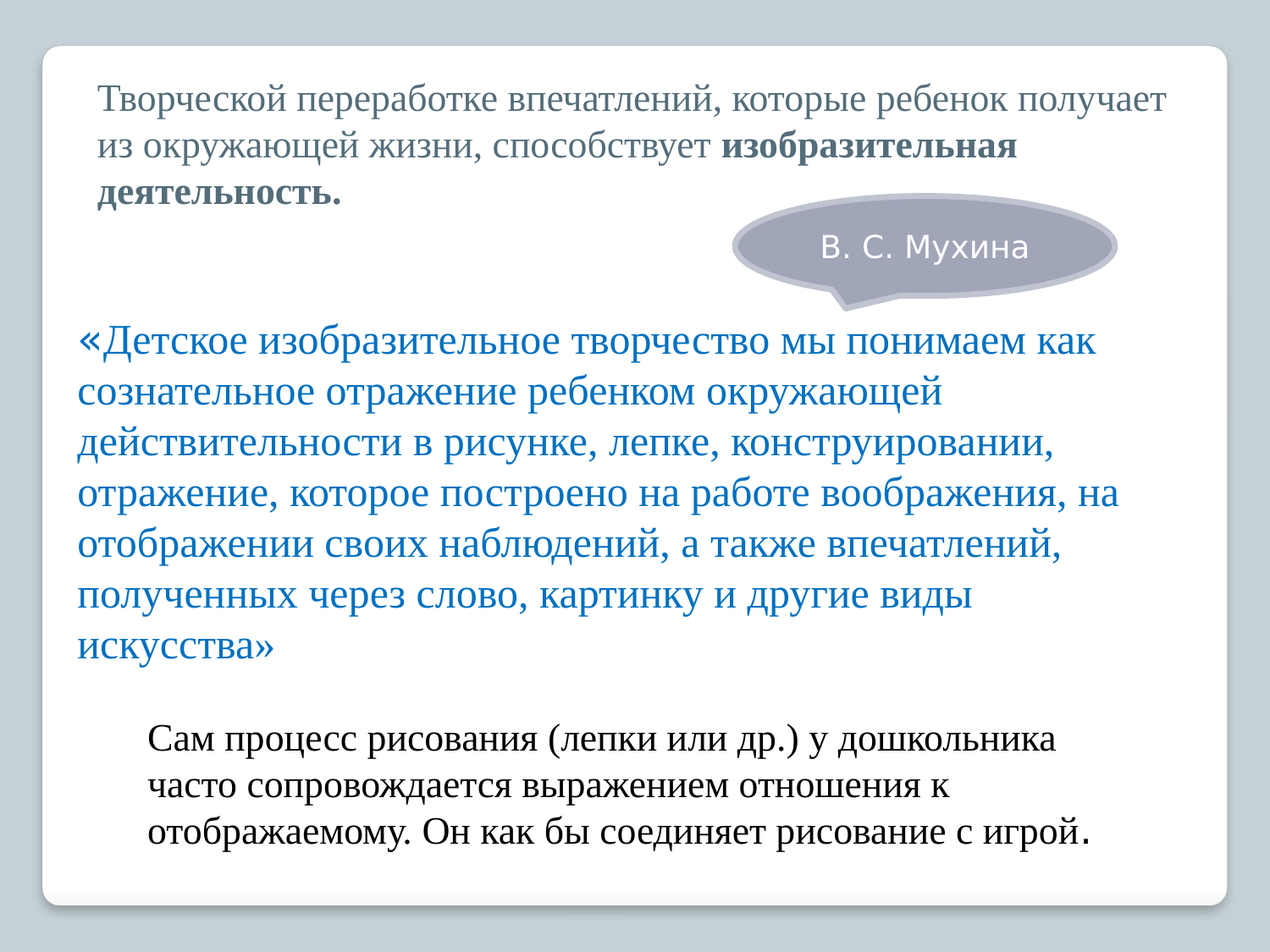

Творческой переработке впечатлений, которые ребенок получает из окружающей жизни, способствует изобразительная деятельность.
В. С. Мухина
«Детское изобразительное творчество мы понимаем как сознательное отражение ребенком окружающей действительности в рисунке, лепке, конструировании, отражение, которое построено на работе воображения, на отображении своих наблюдений, а также впечатлений, полученных через слово, картинку и другие виды искусства»
Сам процесс рисования (лепки или др.) у дошкольника часто сопровождается выражением отношения к отображаемому. Он как бы соединяет рисование с игрой.